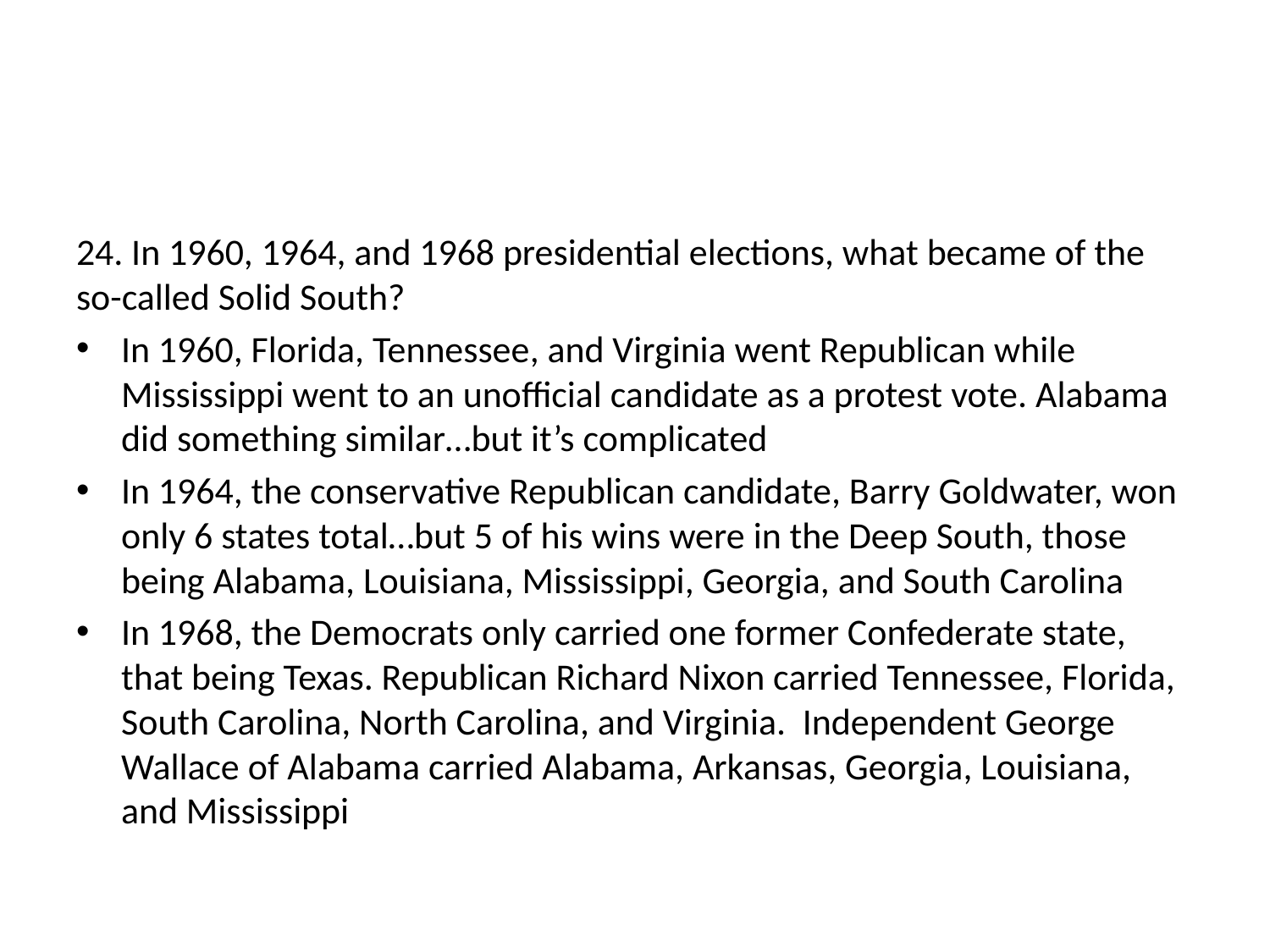

#
24. In 1960, 1964, and 1968 presidential elections, what became of the so-called Solid South?
In 1960, Florida, Tennessee, and Virginia went Republican while Mississippi went to an unofficial candidate as a protest vote. Alabama did something similar…but it’s complicated
In 1964, the conservative Republican candidate, Barry Goldwater, won only 6 states total…but 5 of his wins were in the Deep South, those being Alabama, Louisiana, Mississippi, Georgia, and South Carolina
In 1968, the Democrats only carried one former Confederate state, that being Texas. Republican Richard Nixon carried Tennessee, Florida, South Carolina, North Carolina, and Virginia.  Independent George Wallace of Alabama carried Alabama, Arkansas, Georgia, Louisiana, and Mississippi